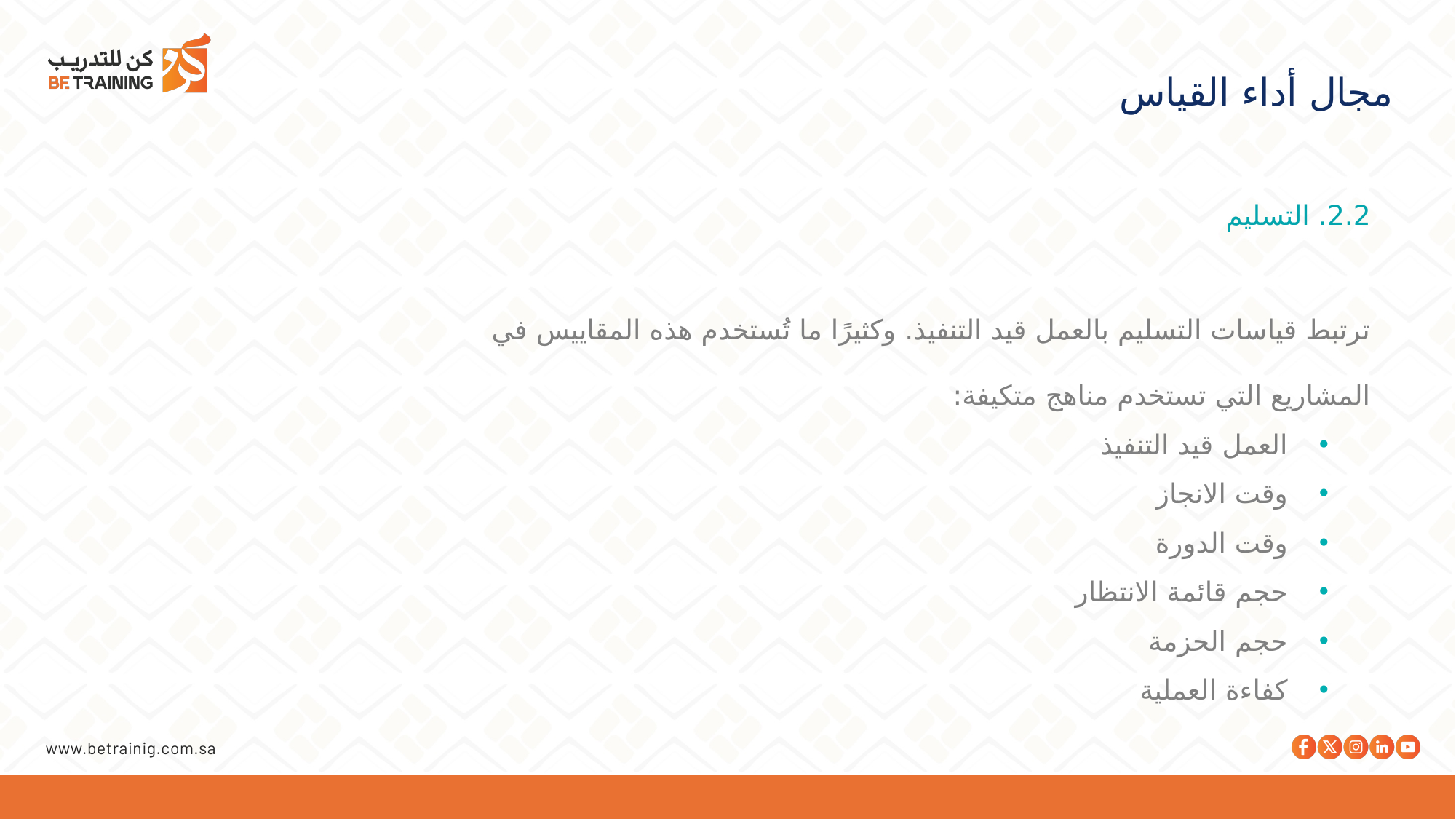

مجال أداء القياس
2.2. التسليم

ترتبط قياسات التسليم بالعمل قيد التنفيذ. وكثيرًا ما تُستخدم هذه المقاييس في المشاريع التي تستخدم مناهج متكيفة:
العمل قيد التنفيذ
وقت الانجاز
وقت الدورة
حجم قائمة الانتظار
حجم الحزمة
كفاءة العملية